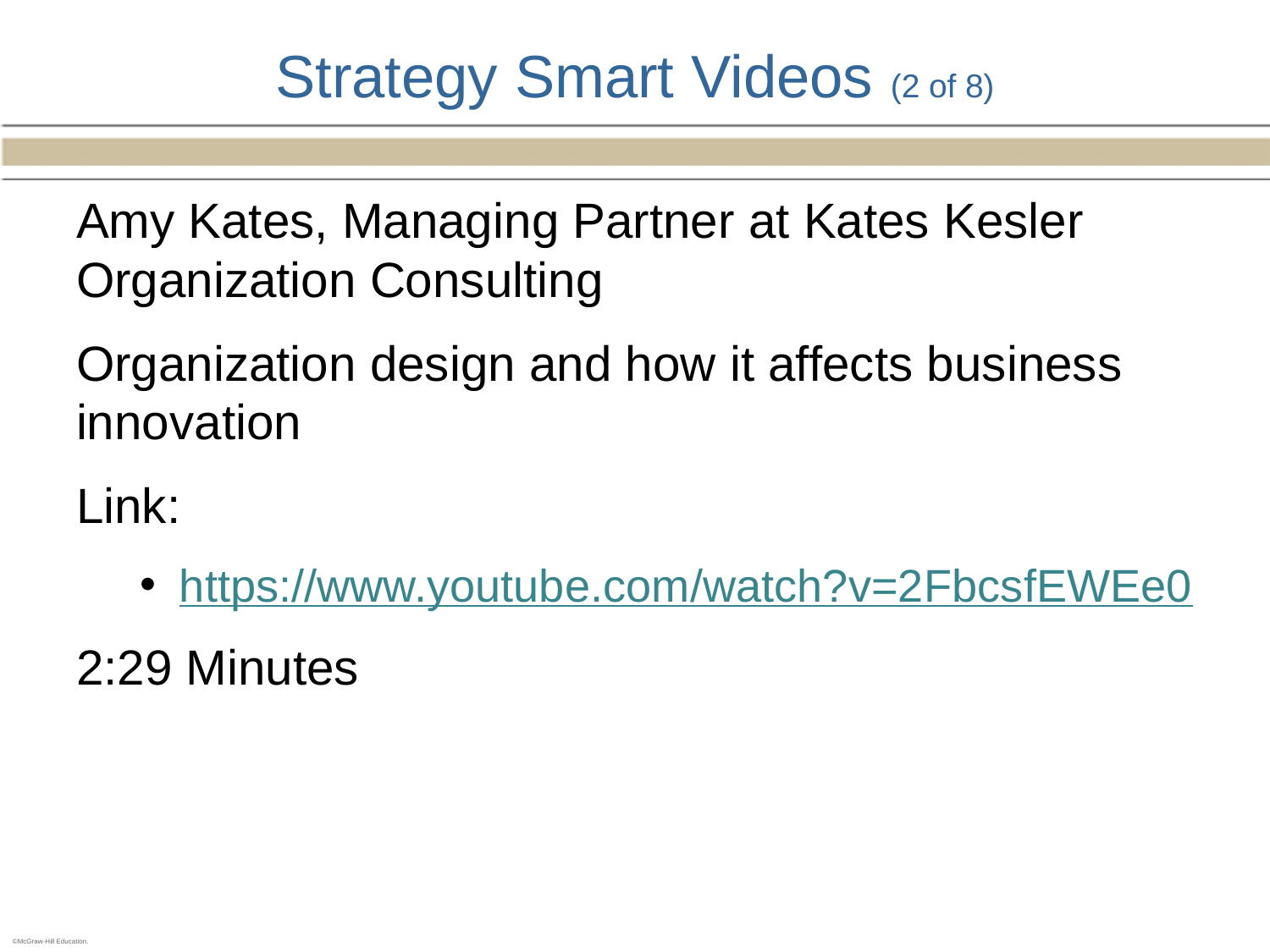

# Strategy Smart Videos (2 of 8)
Amy Kates, Managing Partner at Kates Kesler Organization Consulting
Organization design and how it affects business innovation
Link:
https://www.youtube.com/watch?v=2FbcsfEWEe0
2:29 Minutes